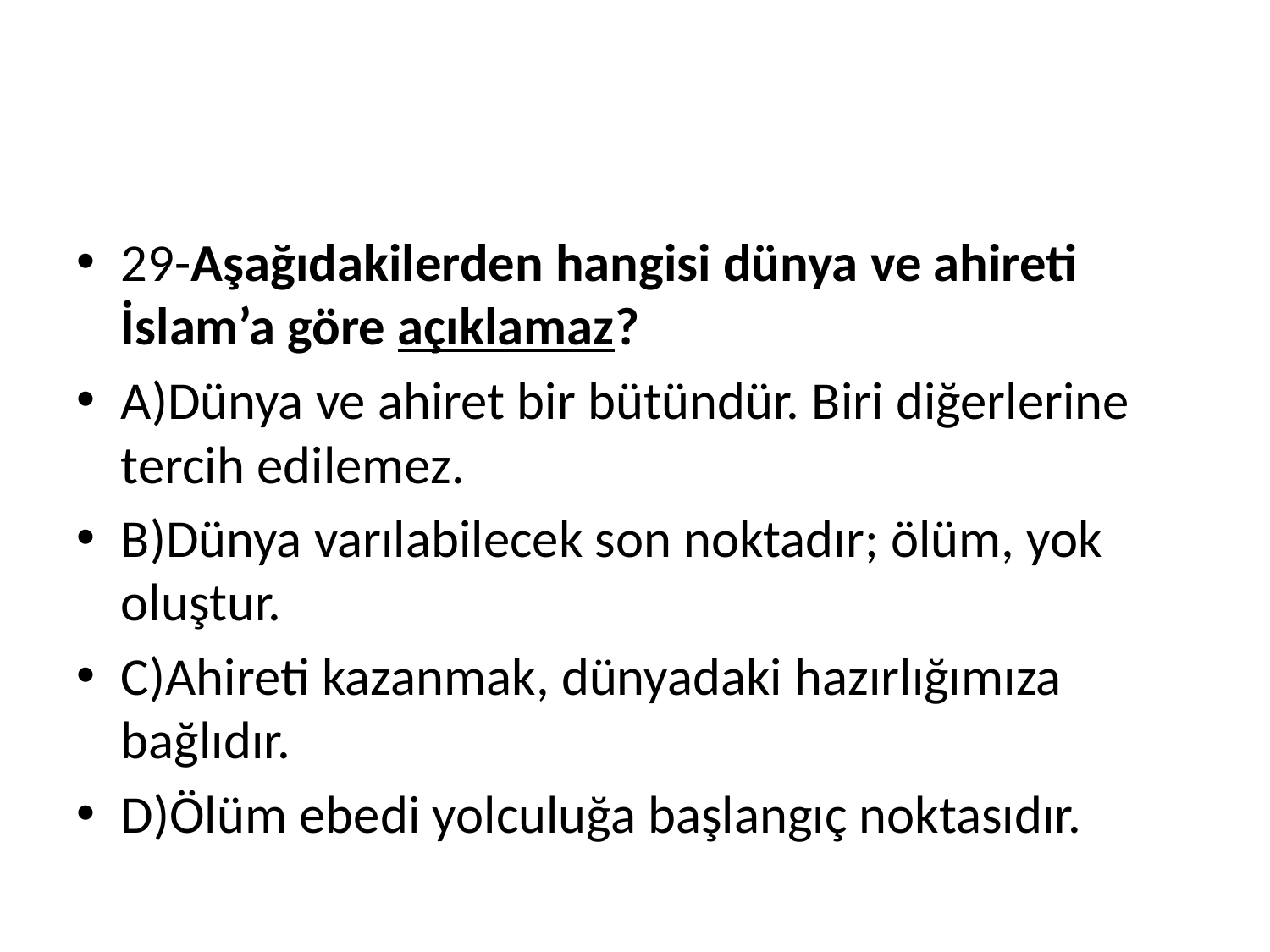

#
29-Aşağıdakilerden hangisi dünya ve ahireti İslam’a göre açıklamaz?
A)Dünya ve ahiret bir bütündür. Biri diğerlerine tercih edilemez.
B)Dünya varılabilecek son noktadır; ölüm, yok oluştur.
C)Ahireti kazanmak, dünyadaki hazırlığımıza bağlıdır.
D)Ölüm ebedi yolculuğa başlangıç noktasıdır.